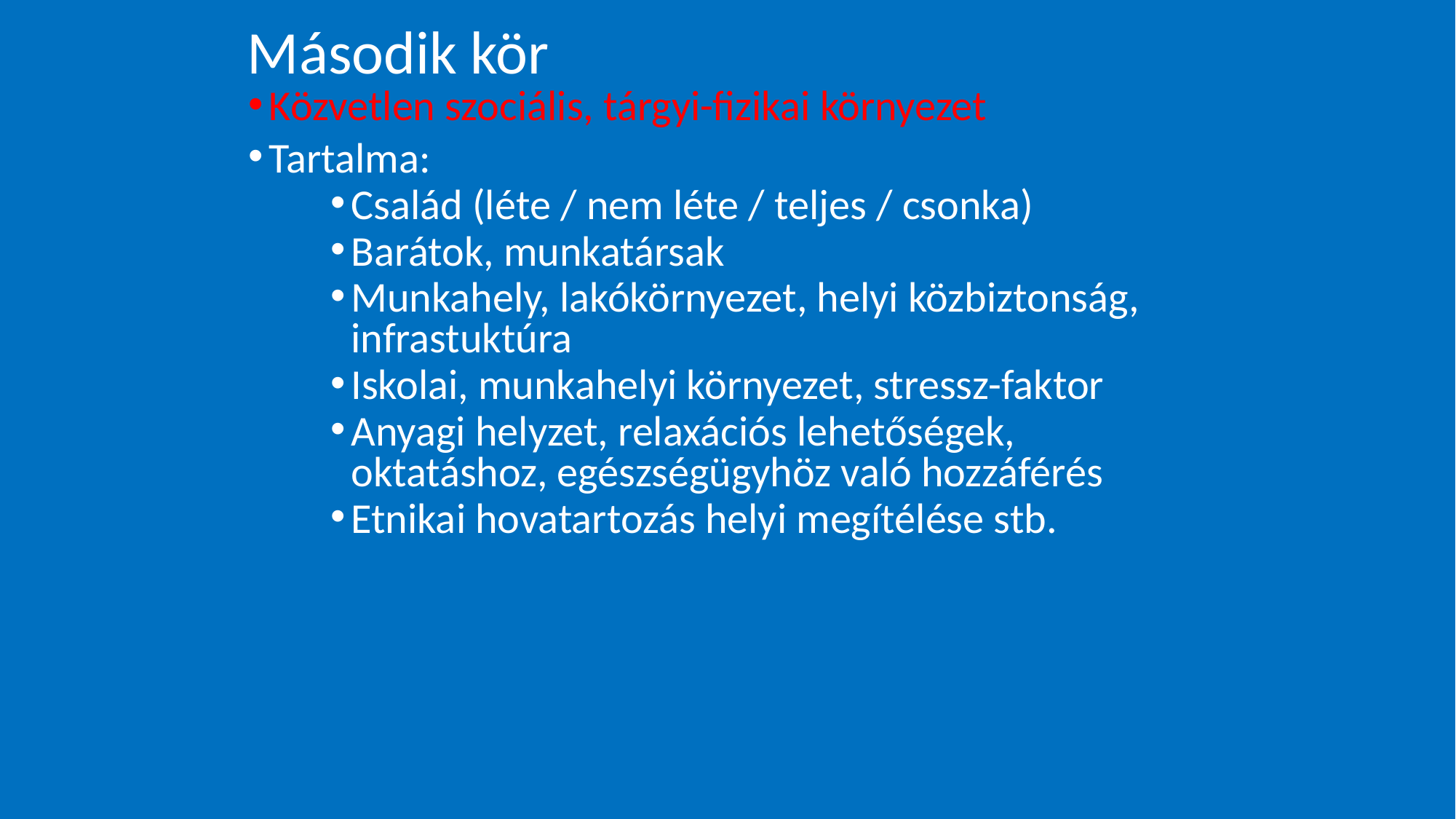

# Második kör
Közvetlen szociális, tárgyi-fizikai környezet
Tartalma:
Család (léte / nem léte / teljes / csonka)
Barátok, munkatársak
Munkahely, lakókörnyezet, helyi közbiztonság, infrastuktúra
Iskolai, munkahelyi környezet, stressz-faktor
Anyagi helyzet, relaxációs lehetőségek, oktatáshoz, egészségügyhöz való hozzáférés
Etnikai hovatartozás helyi megítélése stb.